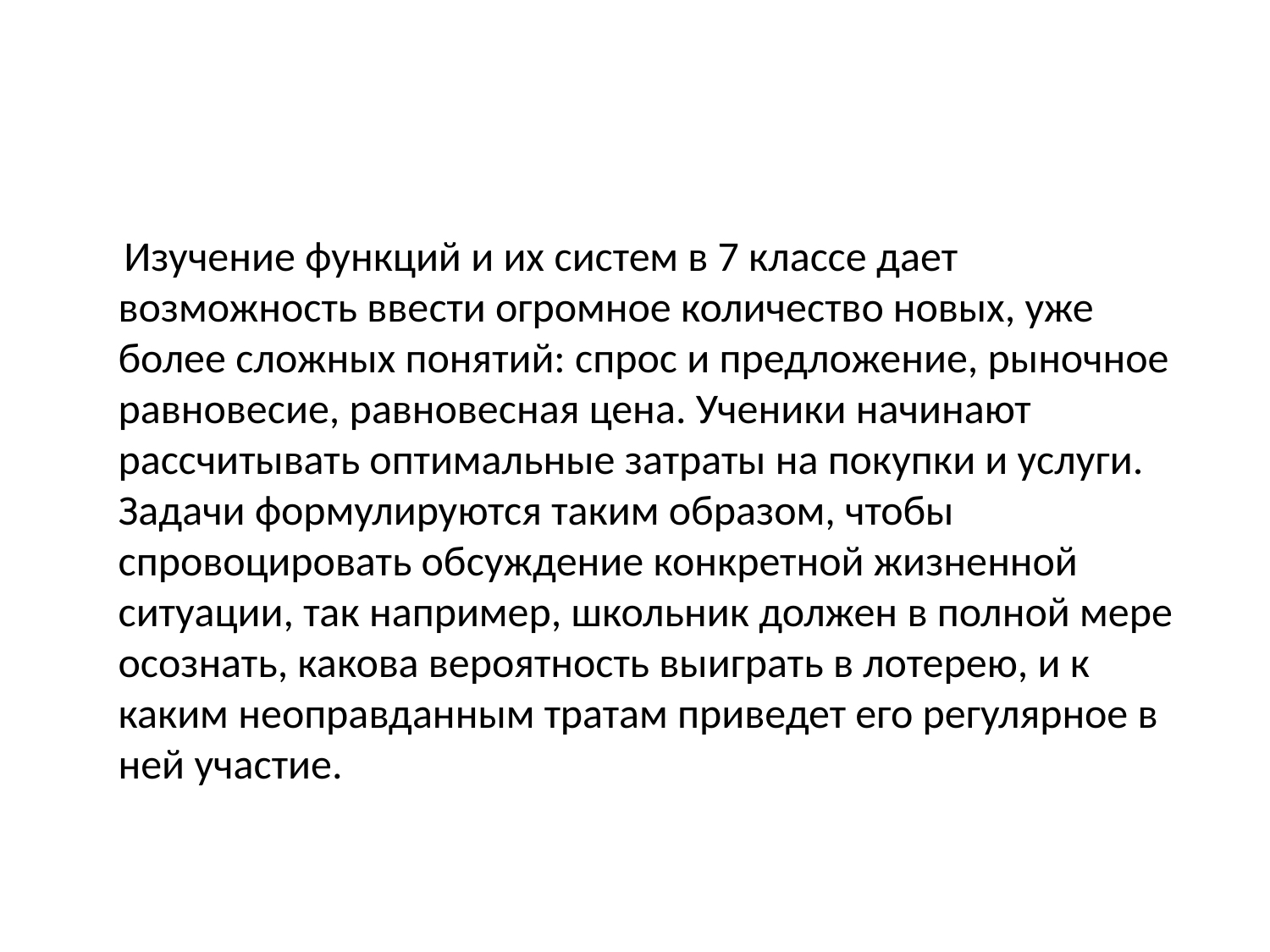

#
     Изучение функций и их систем в 7 классе дает возможность ввести огромное количество новых, уже более сложных понятий: спрос и предложение, рыночное равновесие, равновесная цена. Ученики начинают рассчитывать оптимальные затраты на покупки и услуги. Задачи формулируются таким образом, чтобы спровоцировать обсуждение конкретной жизненной ситуации, так например, школьник должен в полной мере осознать, какова вероятность выиграть в лотерею, и к каким неоправданным тратам приведет его регулярное в ней участие.